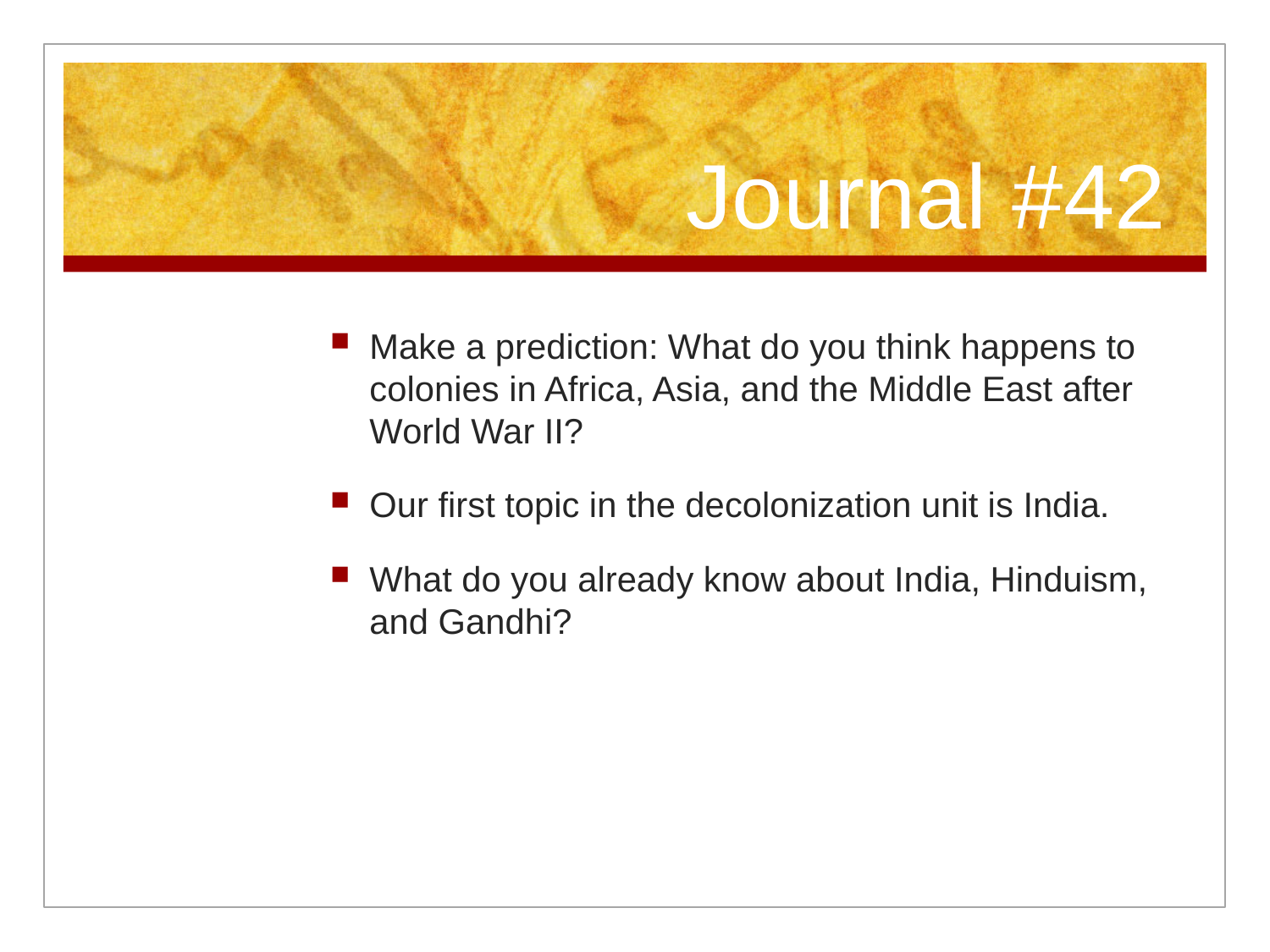

# Journal #42
Make a prediction: What do you think happens to colonies in Africa, Asia, and the Middle East after World War II?
Our first topic in the decolonization unit is India.
What do you already know about India, Hinduism, and Gandhi?